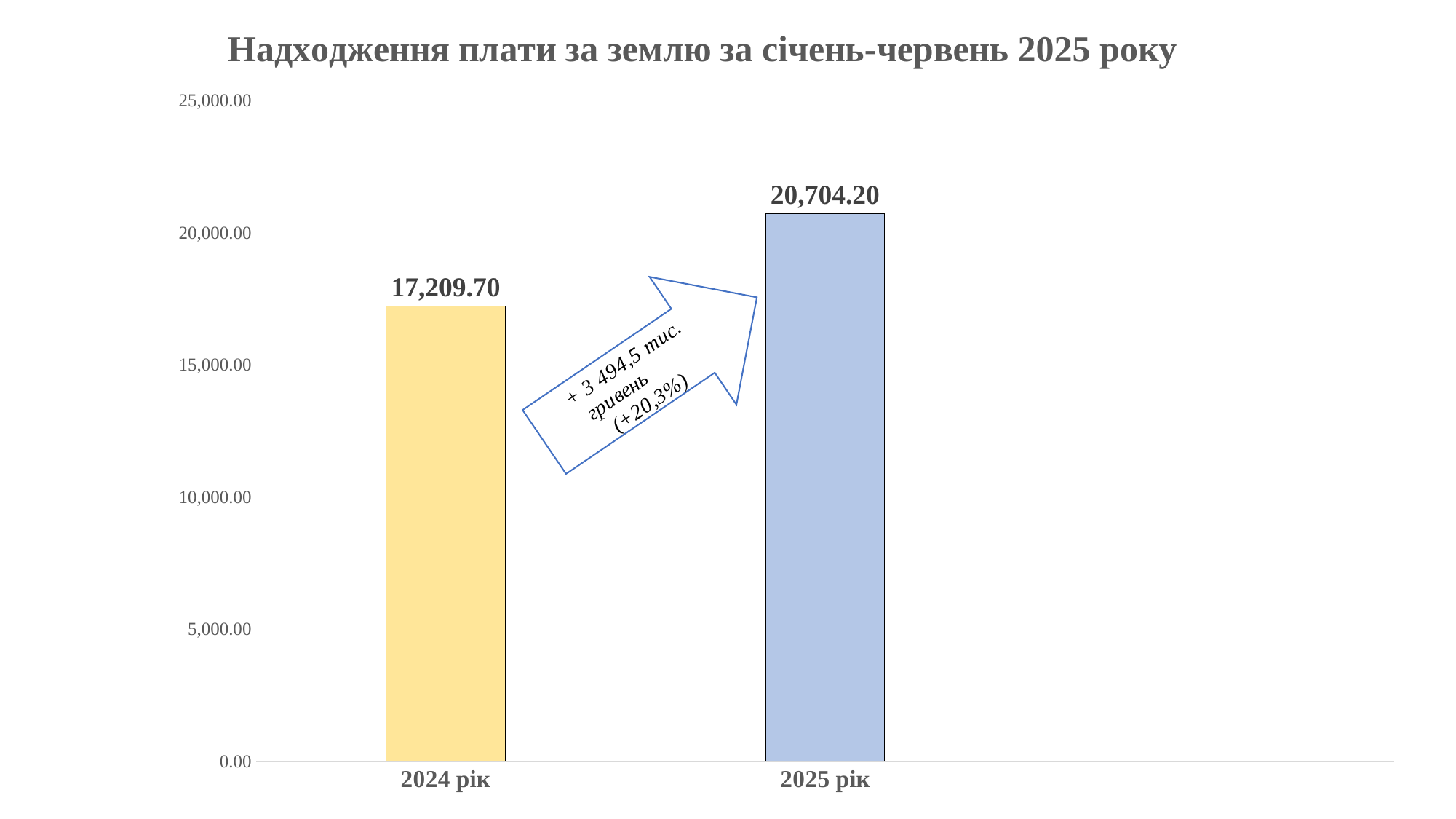

### Chart: Надходження плати за землю за січень-червень 2025 року

| Category |  |
|---|---|
| 2024 рік | 17209.7 |
| 2025 рік | 20704.2 |